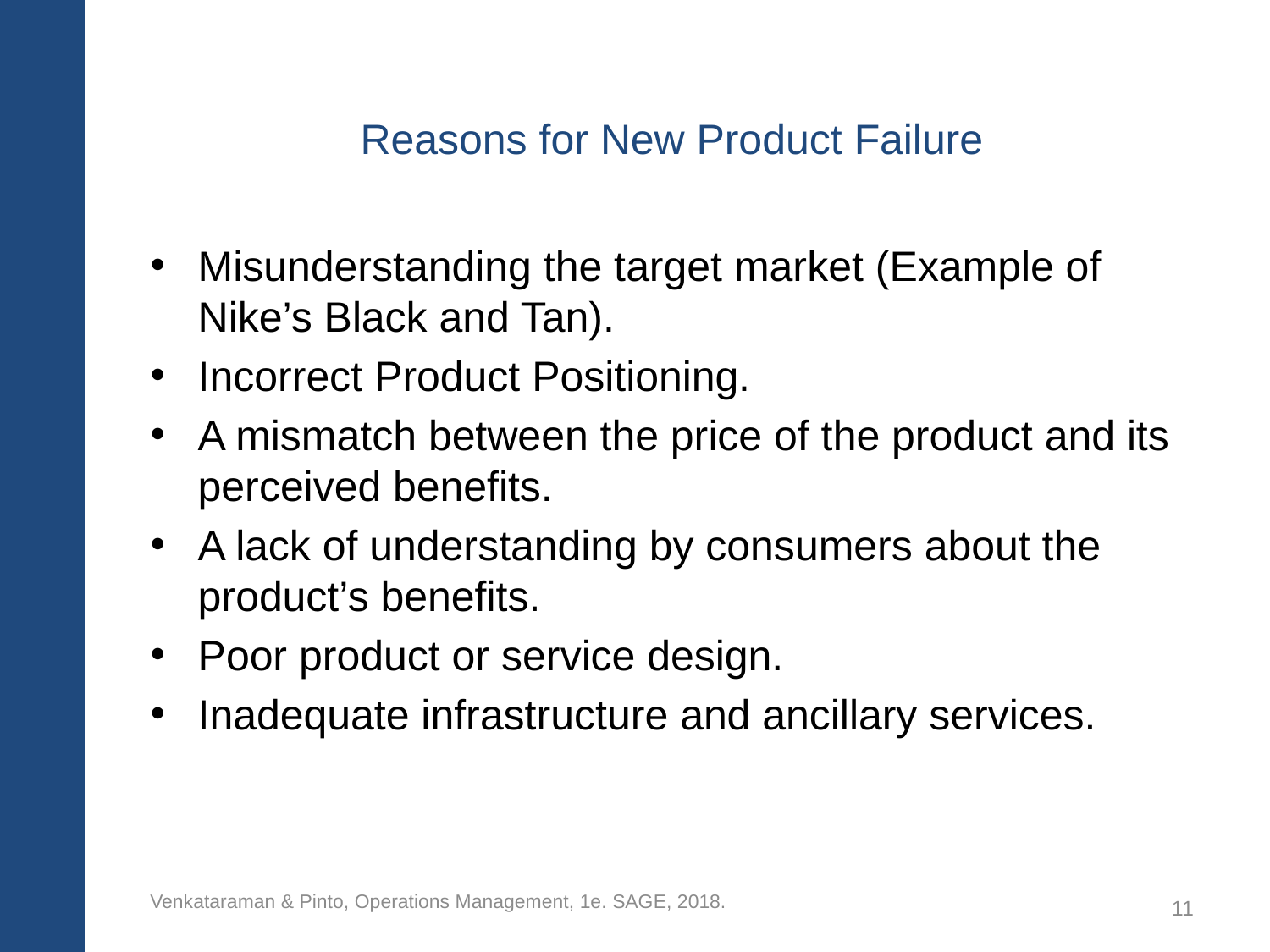

# Reasons for New Product Failure
Misunderstanding the target market (Example of Nike’s Black and Tan).
Incorrect Product Positioning.
A mismatch between the price of the product and its perceived benefits.
A lack of understanding by consumers about the product’s benefits.
Poor product or service design.
Inadequate infrastructure and ancillary services.
Venkataraman & Pinto, Operations Management, 1e. SAGE, 2018.
11